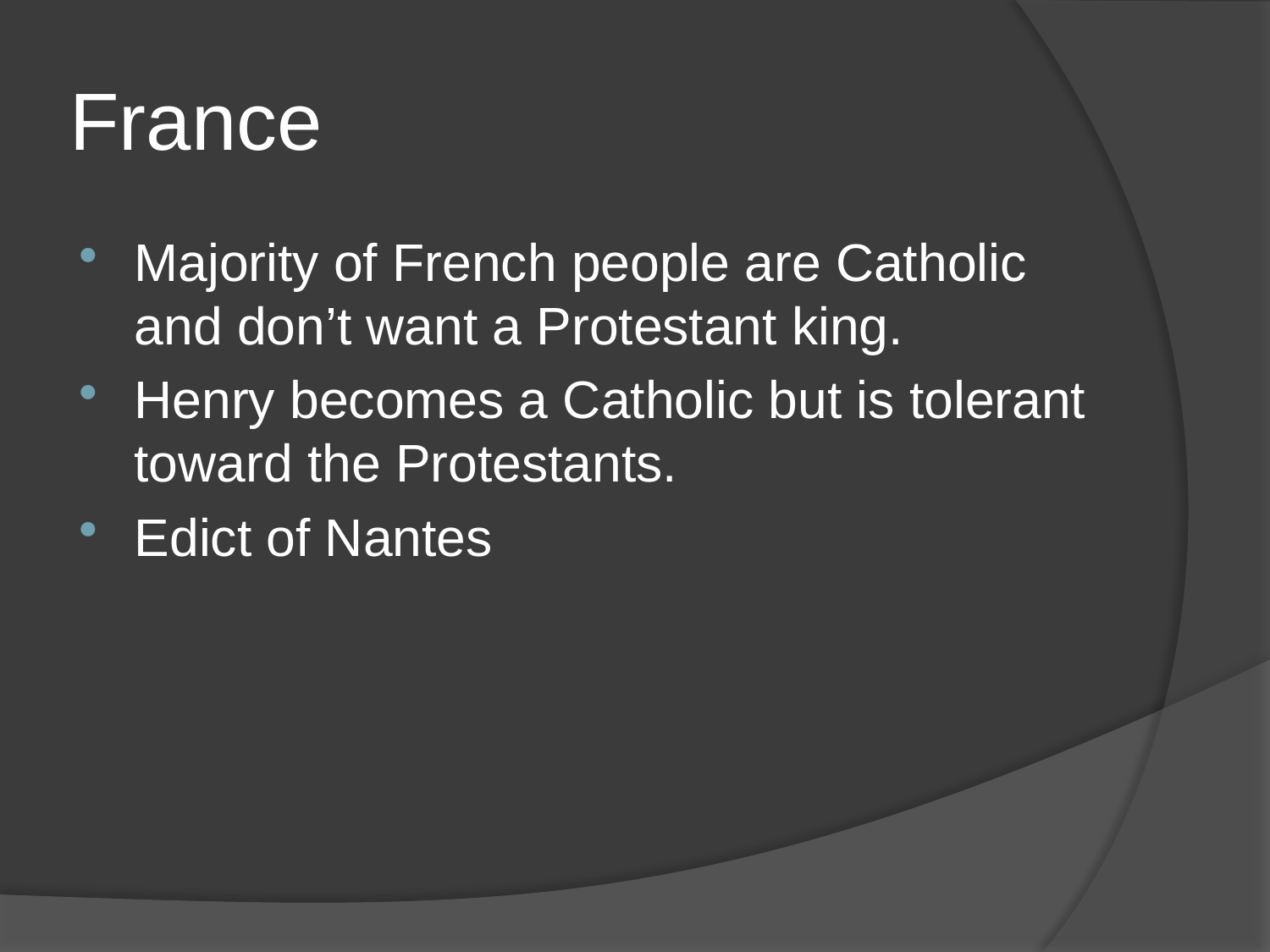

# France
Majority of French people are Catholic and don’t want a Protestant king.
Henry becomes a Catholic but is tolerant toward the Protestants.
Edict of Nantes